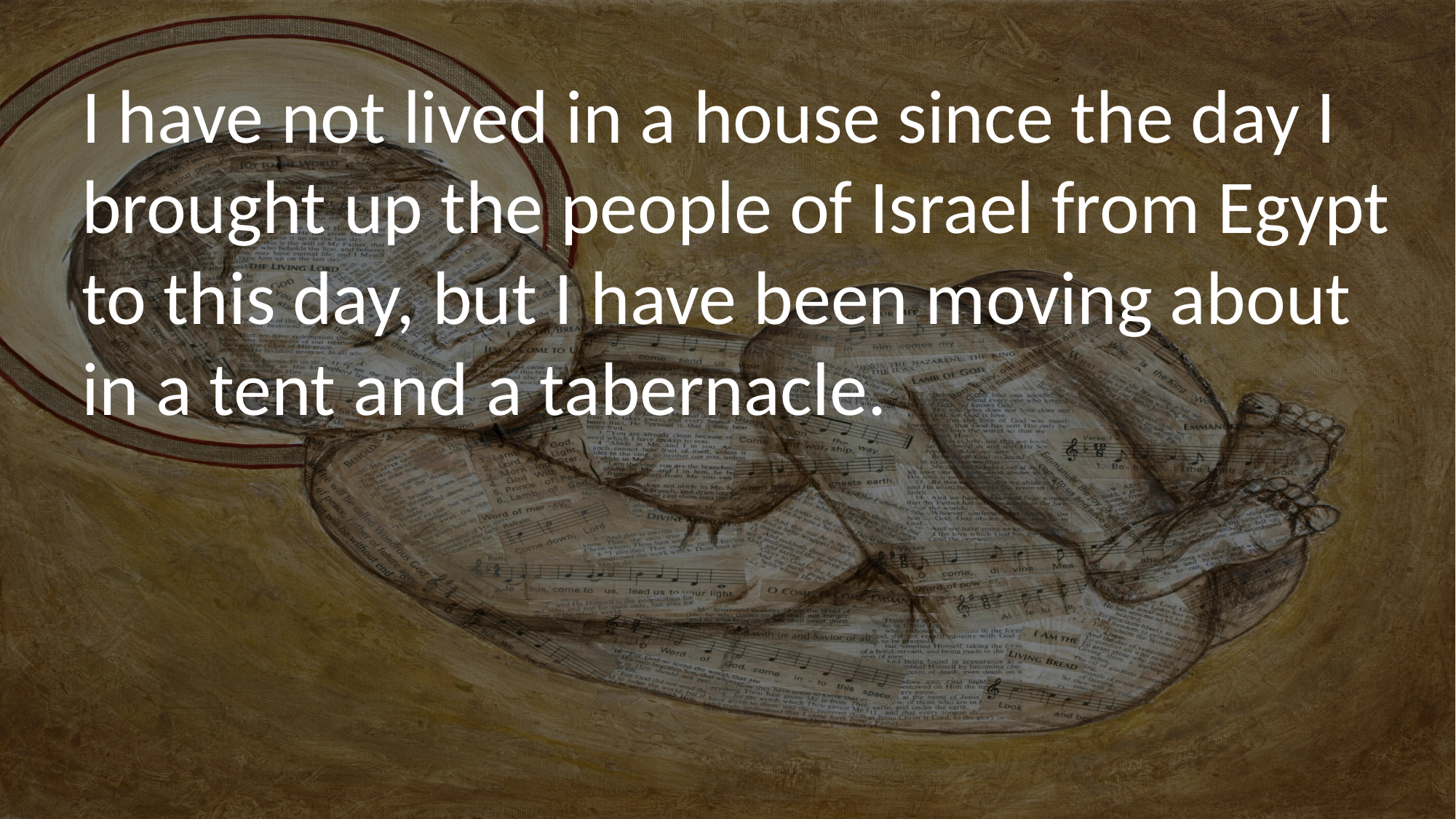

I have not lived in a house since the day I brought up the people of Israel from Egypt to this day, but I have been moving about in a tent and a tabernacle.